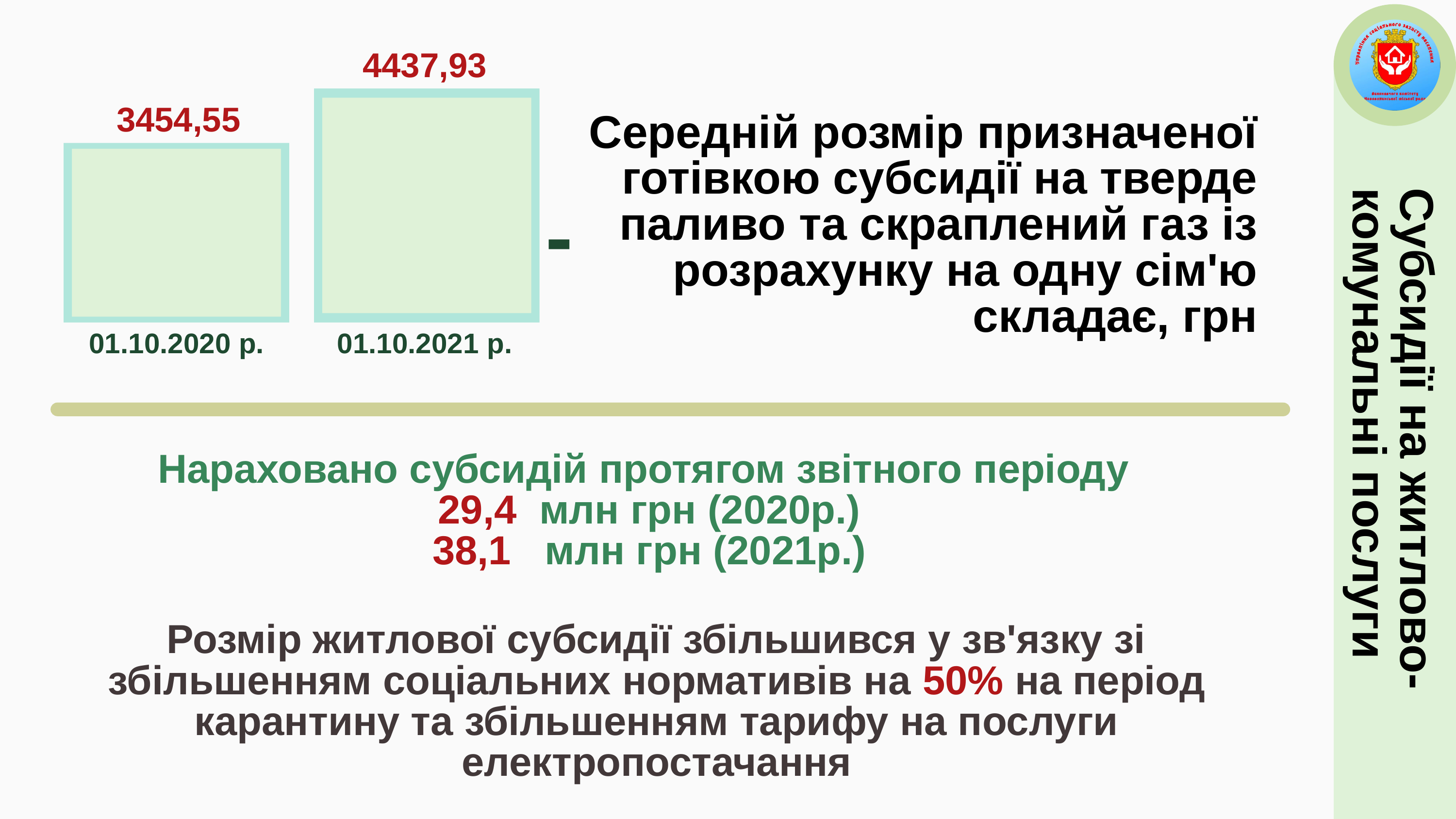

4437,93

3454,55

01.10.2020 р.
01.10.2021 р.
Середній розмір призначеної готівкою субсидії на тверде паливо та скраплений газ із розрахунку на одну сім'ю складає, грн
-

Нараховано субсидій протягом звітного періоду
29,4  млн грн (2020р.)
38,1   млн грн (2021р.)
Субсидії на житлово-
комунальні послуги
Розмір житлової субсидії збільшився у зв'язку зі збільшенням соціальних нормативів на 50% на період карантину та збільшенням тарифу на послуги електропостачання